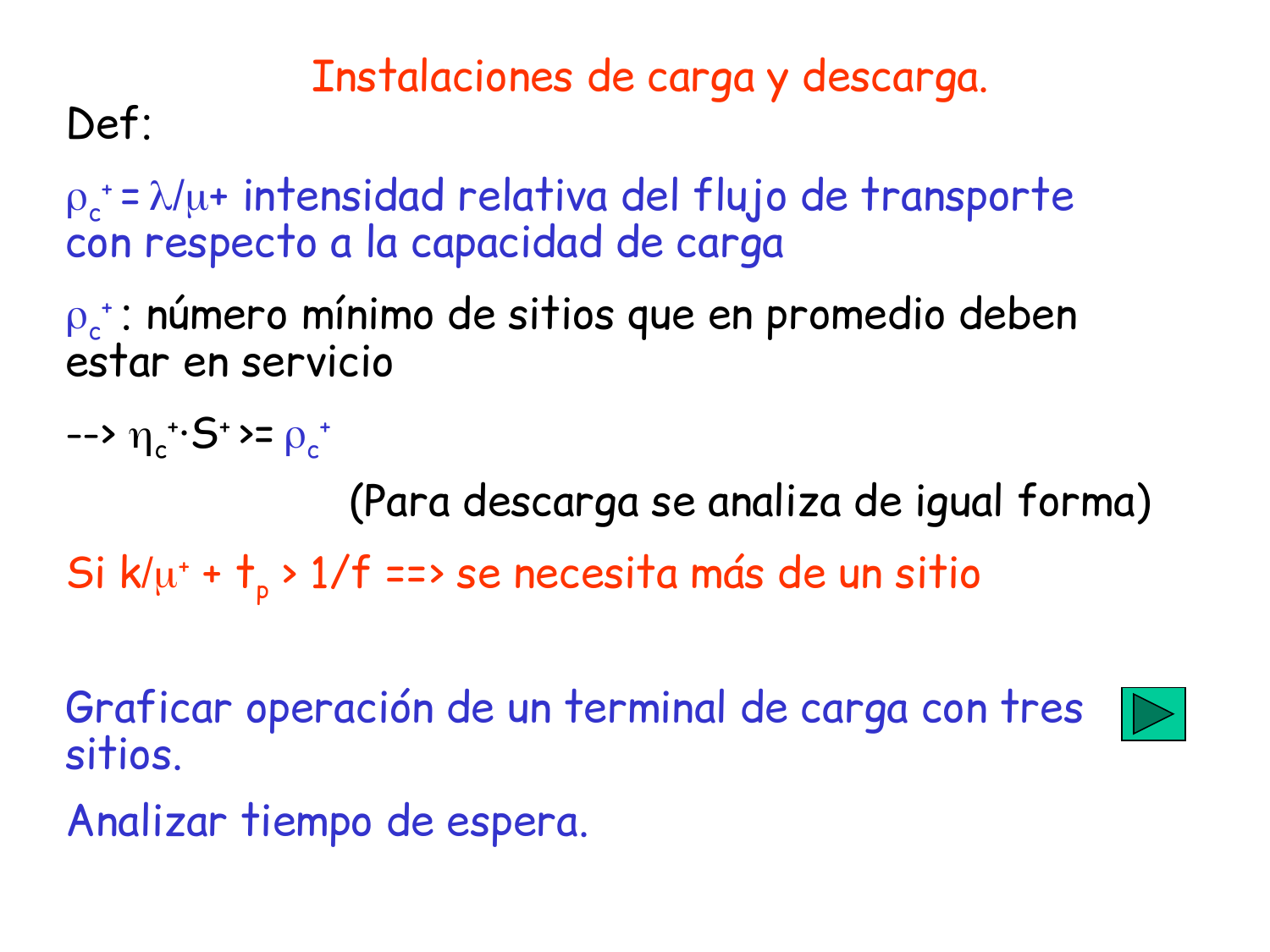

Instalaciones de carga y descarga.
Def:
ρc+ = λ/μ+ intensidad relativa del flujo de transporte con respecto a la capacidad de carga
ρc+ : número mínimo de sitios que en promedio deben estar en servicio
--> ηc+·S+ >= ρc+
(Para descarga se analiza de igual forma)
Si k/μ+ + tp > 1/f ==> se necesita más de un sitio

Graficar operación de un terminal de carga con tres sitios.
Analizar tiempo de espera.